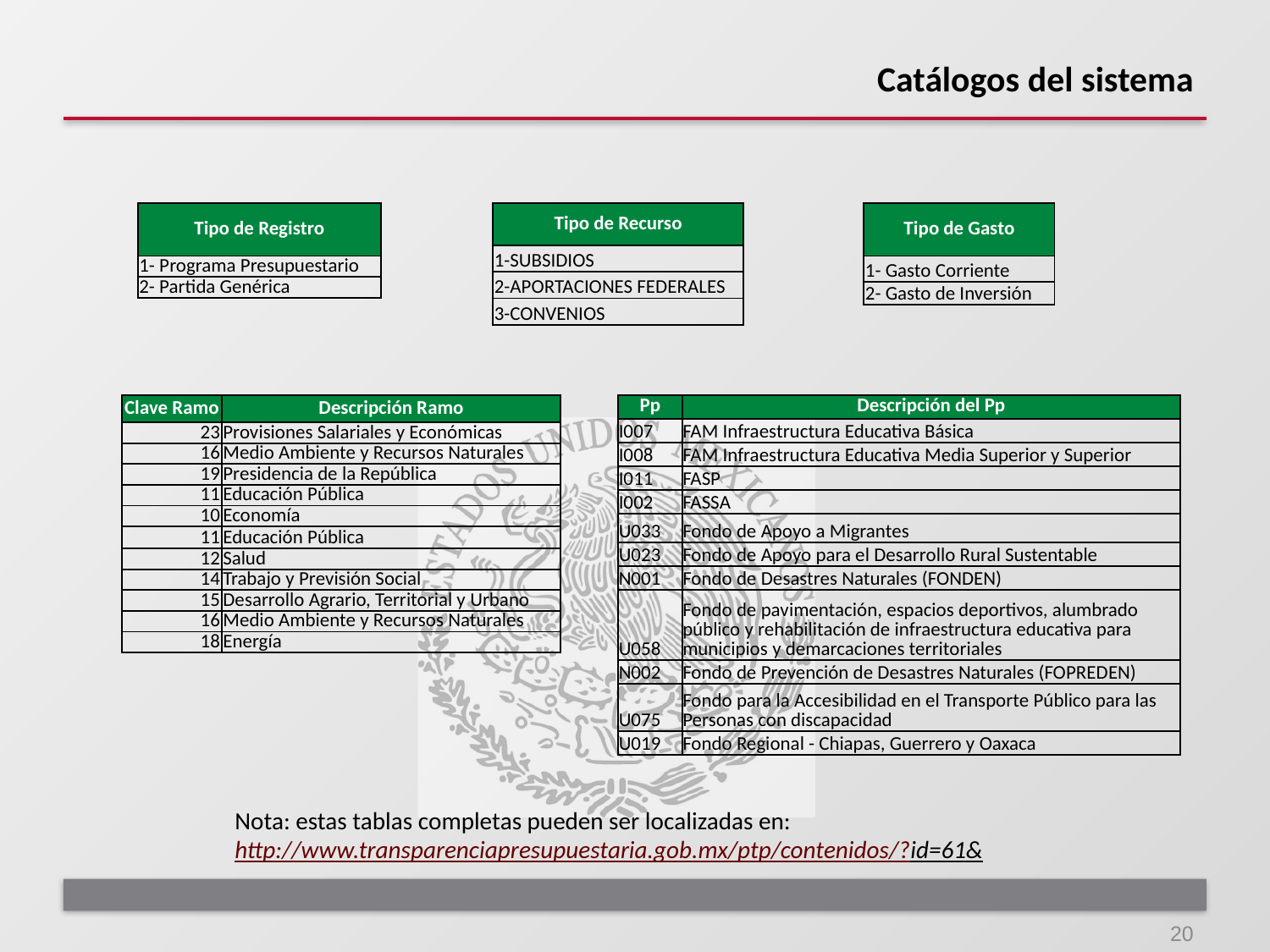

# Catálogos del sistema
| Tipo de Registro |
| --- |
| 1- Programa Presupuestario |
| 2- Partida Genérica |
| Tipo de Recurso |
| --- |
| 1-SUBSIDIOS |
| 2-APORTACIONES FEDERALES |
| 3-CONVENIOS |
| Tipo de Gasto |
| --- |
| 1- Gasto Corriente |
| 2- Gasto de Inversión |
| Clave Ramo | Descripción Ramo |
| --- | --- |
| 23 | Provisiones Salariales y Económicas |
| 16 | Medio Ambiente y Recursos Naturales |
| 19 | Presidencia de la República |
| 11 | Educación Pública |
| 10 | Economía |
| 11 | Educación Pública |
| 12 | Salud |
| 14 | Trabajo y Previsión Social |
| 15 | Desarrollo Agrario, Territorial y Urbano |
| 16 | Medio Ambiente y Recursos Naturales |
| 18 | Energía |
| Pp | Descripción del Pp |
| --- | --- |
| I007 | FAM Infraestructura Educativa Básica |
| I008 | FAM Infraestructura Educativa Media Superior y Superior |
| I011 | FASP |
| I002 | FASSA |
| U033 | Fondo de Apoyo a Migrantes |
| U023 | Fondo de Apoyo para el Desarrollo Rural Sustentable |
| N001 | Fondo de Desastres Naturales (FONDEN) |
| U058 | Fondo de pavimentación, espacios deportivos, alumbrado público y rehabilitación de infraestructura educativa para municipios y demarcaciones territoriales |
| N002 | Fondo de Prevención de Desastres Naturales (FOPREDEN) |
| U075 | Fondo para la Accesibilidad en el Transporte Público para las Personas con discapacidad |
| U019 | Fondo Regional - Chiapas, Guerrero y Oaxaca |
Nota: estas tablas completas pueden ser localizadas en:
http://www.transparenciapresupuestaria.gob.mx/ptp/contenidos/?id=61&
20